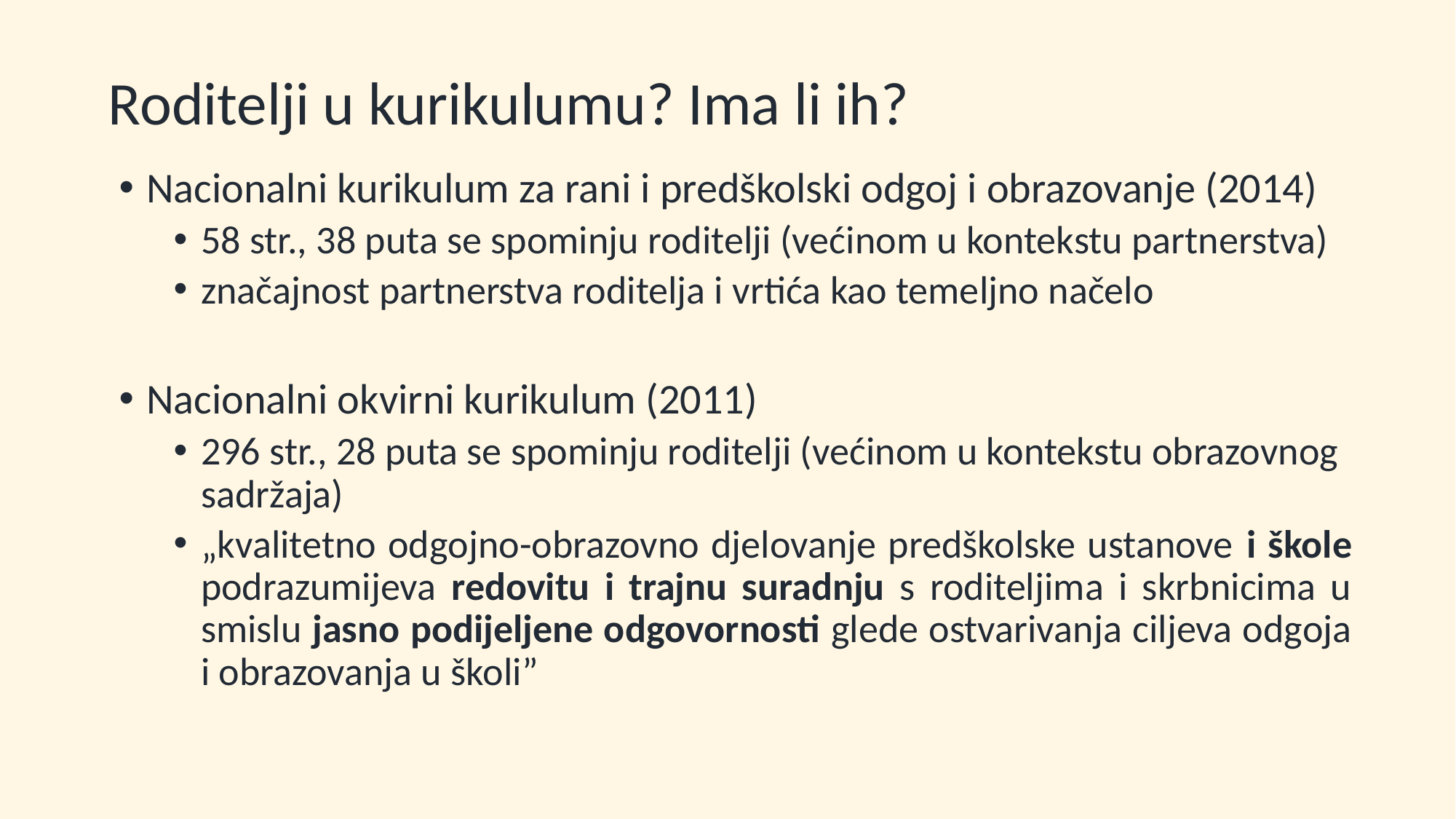

# Roditelji u kurikulumu? Ima li ih?
Nacionalni kurikulum za rani i predškolski odgoj i obrazovanje (2014)
58 str., 38 puta se spominju roditelji (većinom u kontekstu partnerstva)
značajnost partnerstva roditelja i vrtića kao temeljno načelo

Nacionalni okvirni kurikulum (2011)
296 str., 28 puta se spominju roditelji (većinom u kontekstu obrazovnog sadržaja)
„kvalitetno odgojno-obrazovno djelovanje predškolske ustanove i škole podrazumijeva redovitu i trajnu suradnju s roditeljima i skrbnicima u smislu jasno podijeljene odgovornosti glede ostvarivanja ciljeva odgoja i obrazovanja u školi”